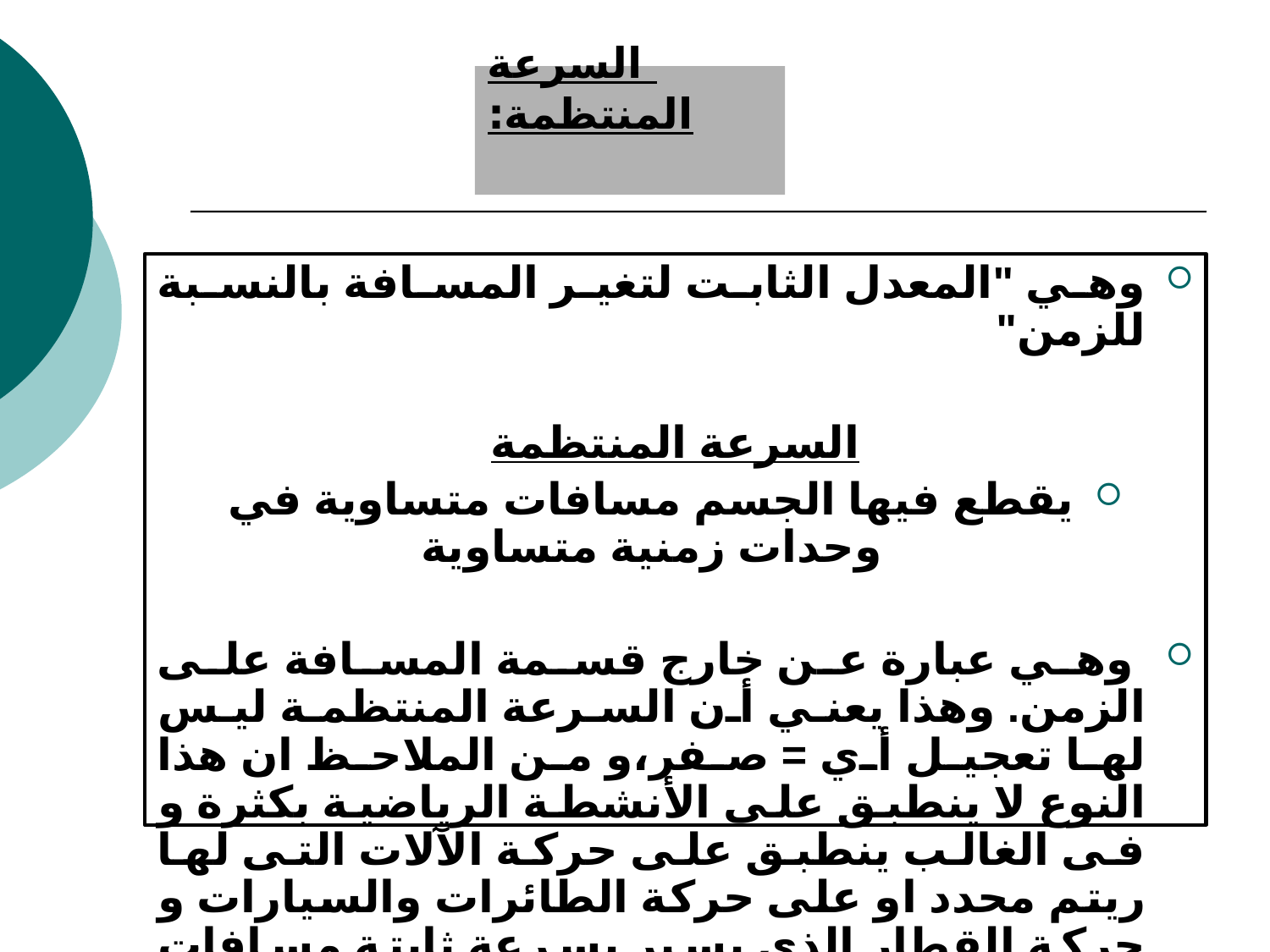

# السرعة المنتظمة:
وهي "المعدل الثابت لتغير المسافة بالنسبة للزمن"

السرعة المنتظمة
يقطع فيها الجسم مسافات متساوية في وحدات زمنية متساوية

 وهي عبارة عن خارج قسمة المسافة على الزمن. وهذا يعني أن السرعة المنتظمة ليس لها تعجيل أي = صفر،و من الملاحظ ان هذا النوع لا ينطبق على الأنشطة الرياضية بكثرة و فى الغالب ينطبق على حركة الآلات التى لها ريتم محدد او على حركة الطائرات والسيارات و حركة القطار الذى يسير بسرعة ثابتة مسافات طويلة.